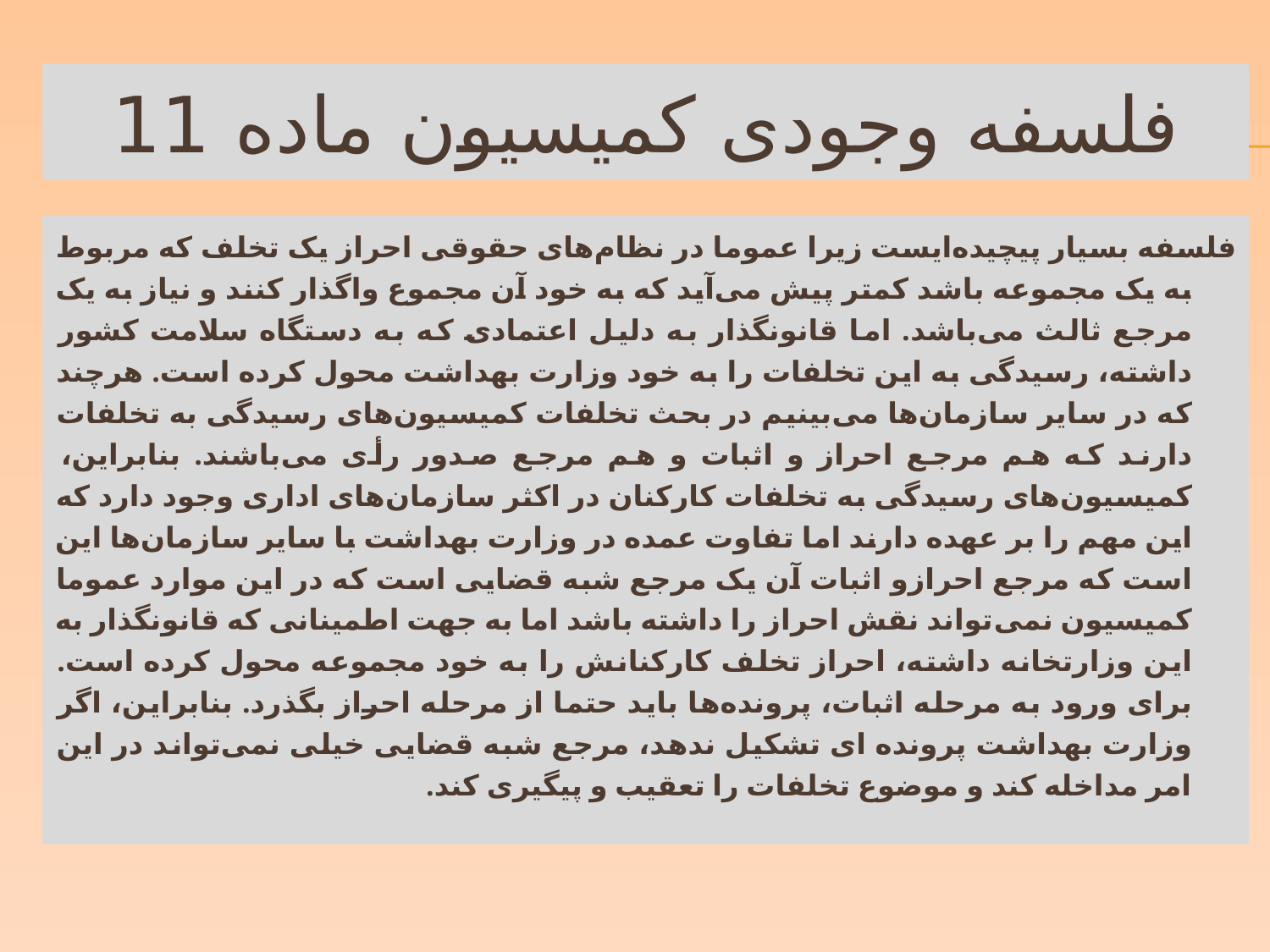

# فلسفه وجودی کمیسیون ماده 11
فلسفه بسیار پیچیده‌ایست زیرا عموما در نظام‌های حقوقی احراز یک تخلف که مربوط به یک مجموعه باشد کمتر پیش می‌آید که به خود آن مجموع واگذار کنند و نیاز به یک مرجع ثالث می‌باشد. اما قانونگذار به دلیل اعتمادی که به دستگاه سلامت کشور داشته، رسیدگی به این تخلفات را به خود وزارت بهداشت محول کرده است. هرچند که در سایر سازمان‌ها می‌بینیم در بحث تخلفات کمیسیون‌های رسیدگی به تخلفات دارند که هم مرجع احراز و اثبات و هم مرجع صدور رأی می‌باشند. بنابراین، کمیسیون‌های رسیدگی به تخلفات کارکنان در اکثر سازمان‌های اداری وجود دارد که این مهم را بر عهده دارند اما تفاوت عمده در وزارت بهداشت با سایر سازمان‌ها این است که مرجع احرازو اثبات آن یک مرجع شبه قضایی است که در این موارد عموما کمیسیون نمی‌تواند نقش احراز را داشته باشد اما به جهت اطمینانی که قانونگذار به این وزارتخانه داشته، احراز تخلف کارکنانش را به خود مجموعه محول کرده است. برای ورود به مرحله اثبات، پرونده‌ها باید حتما از مرحله احراز بگذرد. بنابراین، اگر وزارت بهداشت ‎پرونده ای تشکیل ندهد، مرجع شبه قضایی خیلی نمی‌تواند در این امر مداخله کند و موضوع تخلفات را تعقیب و پیگیری کند.